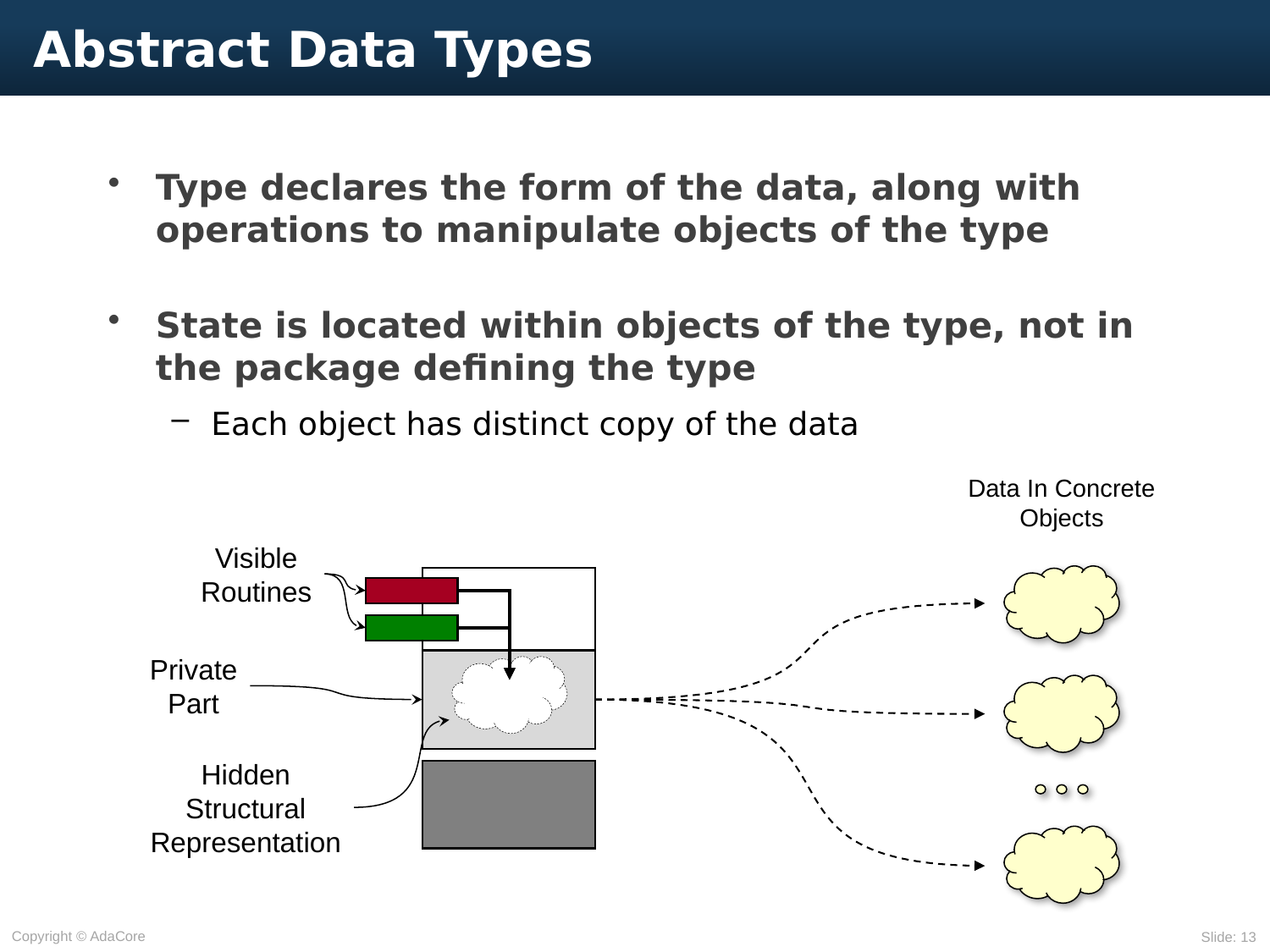

# Abstract Data Types
Type declares the form of the data, along with operations to manipulate objects of the type
State is located within objects of the type, not in the package defining the type
Each object has distinct copy of the data
Data In Concrete Objects
Visible
Routines

Private
Part

Hidden
Structural
Representation